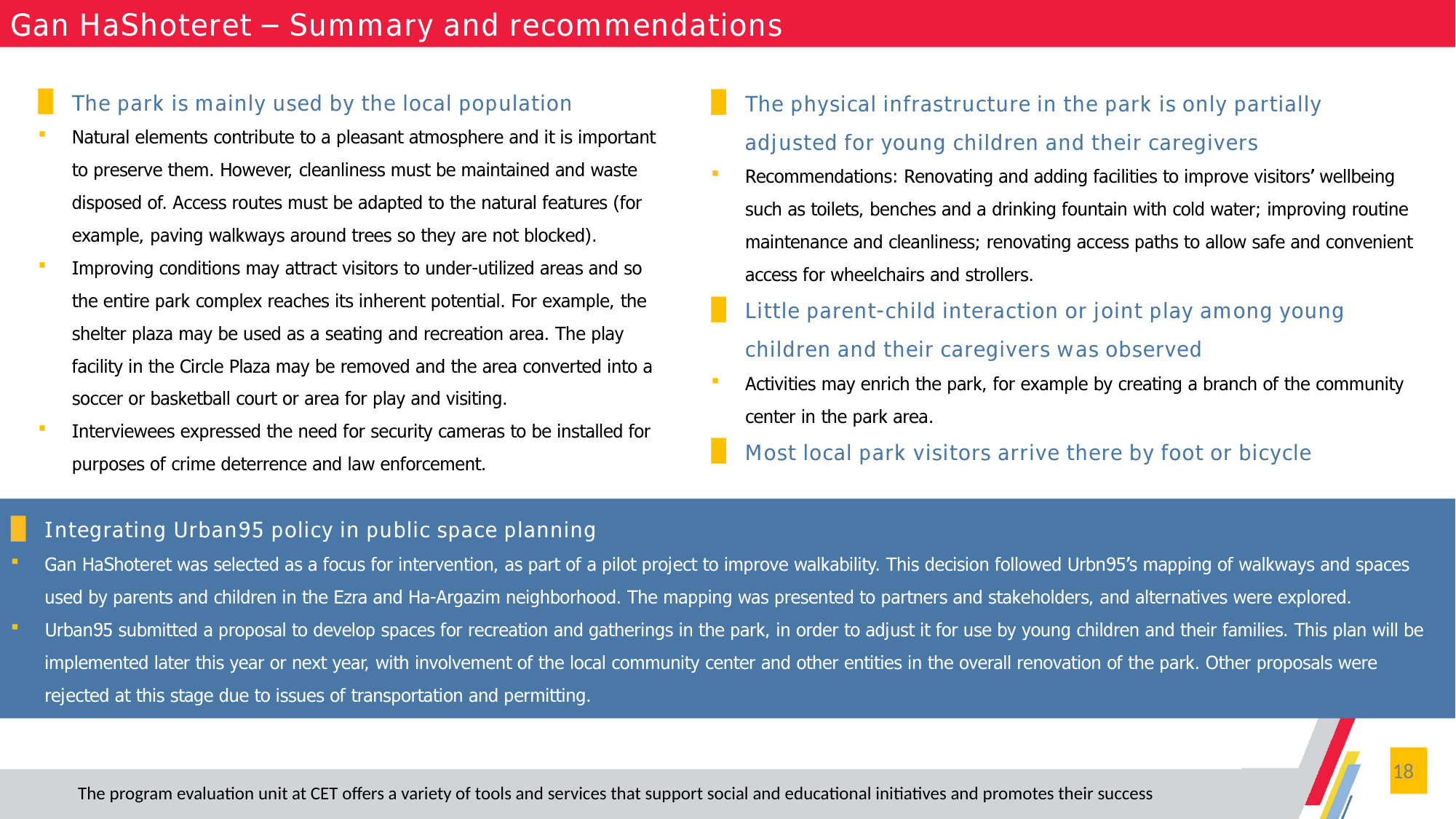

Gan HaShoteret – Summary and recommendations
The park is mainly used by the local population
Natural elements contribute to a pleasant atmosphere and it is important to preserve them. However, cleanliness must be maintained and waste disposed of. Access routes must be adapted to the natural features (for example, paving walkways around trees so they are not blocked).
Improving conditions may attract visitors to under-utilized areas and so the entire park complex reaches its inherent potential. For example, the shelter plaza may be used as a seating and recreation area. The play facility in the Circle Plaza may be removed and the area converted into a soccer or basketball court or area for play and visiting.
Interviewees expressed the need for security cameras to be installed for purposes of crime deterrence and law enforcement.

The physical infrastructure in the park is only partially adjusted for young children and their caregivers
Recommendations: Renovating and adding facilities to improve visitors’ wellbeing such as toilets, benches and a drinking fountain with cold water; improving routine maintenance and cleanliness; renovating access paths to allow safe and convenient access for wheelchairs and strollers.
Little parent-child interaction or joint play among young children and their caregivers was observed
Activities may enrich the park, for example by creating a branch of the community center in the park area.
Most local park visitors arrive there by foot or bicycle
Integrating Urban95 policy in public space planning
Gan HaShoteret was selected as a focus for intervention, as part of a pilot project to improve walkability. This decision followed Urbn95’s mapping of walkways and spaces used by parents and children in the Ezra and Ha-Argazim neighborhood. The mapping was presented to partners and stakeholders, and alternatives were explored.
Urban95 submitted a proposal to develop spaces for recreation and gatherings in the park, in order to adjust it for use by young children and their families. This plan will be implemented later this year or next year, with involvement of the local community center and other entities in the overall renovation of the park. Other proposals were rejected at this stage due to issues of transportation and permitting.
18